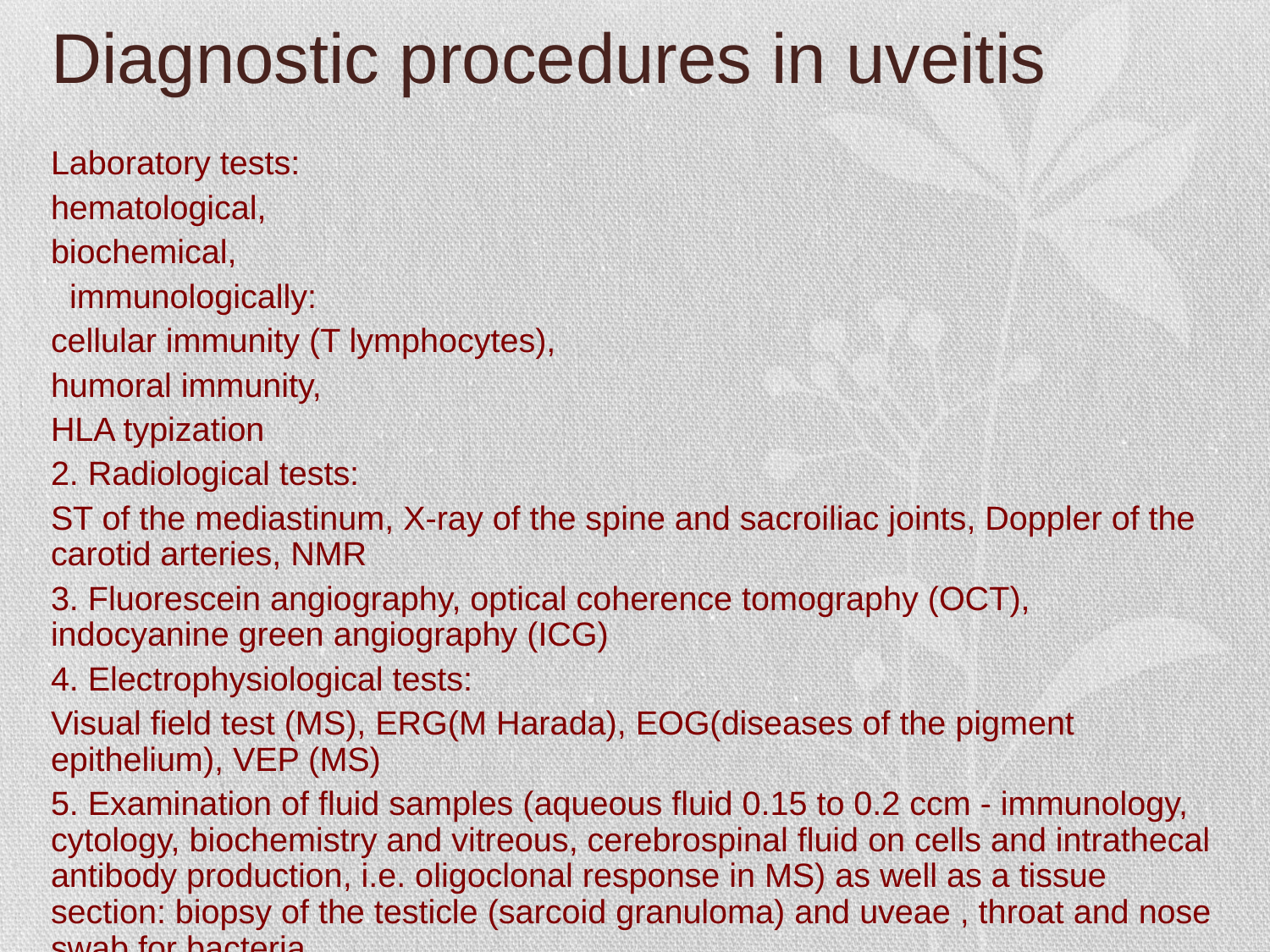

# Diagnostic procedures in uveitis
Laboratory tests:
hematological,
biochemical,
  immunologically:
cellular immunity (T lymphocytes),
humoral immunity,
HLA typization
2. Radiological tests:
ST of the mediastinum, X-ray of the spine and sacroiliac joints, Doppler of the carotid arteries, NMR
3. Fluorescein angiography, optical coherence tomography (OCT), indocyanine green angiography (ICG)
4. Electrophysiological tests:
Visual field test (MS), ERG(M Harada), EOG(diseases of the pigment epithelium), VEP (MS)
5. Examination of fluid samples (aqueous fluid 0.15 to 0.2 ccm - immunology, cytology, biochemistry and vitreous, cerebrospinal fluid on cells and intrathecal antibody production, i.e. oligoclonal response in MS) as well as a tissue section: biopsy of the testicle (sarcoid granuloma) and uveae , throat and nose swab for bacteria